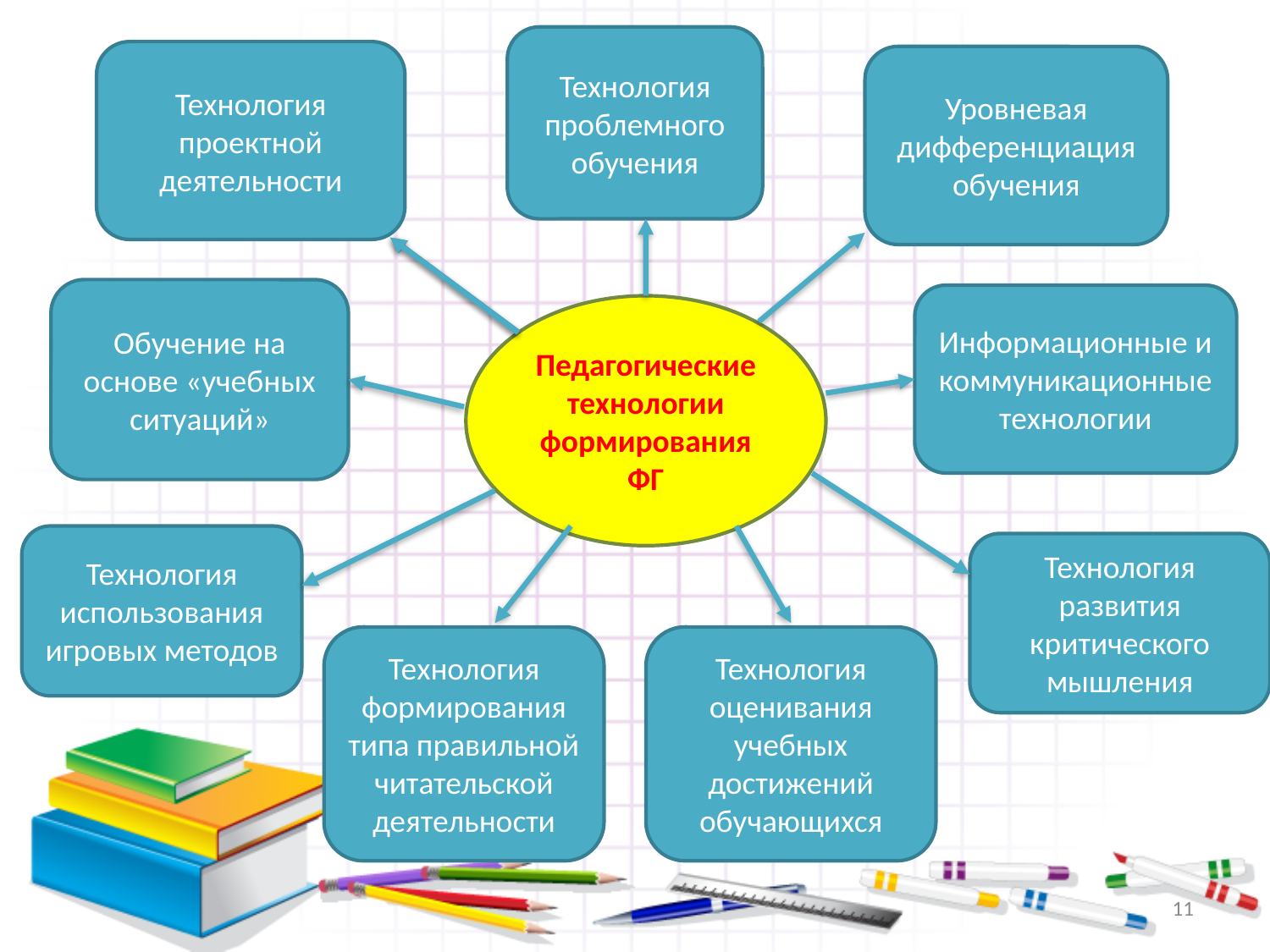

Технология проблемного обучения
#
Технология проектной деятельности
Уровневая дифференциация обучения
Обучение на основе «учебных ситуаций»
Информационные и коммуникационные технологии
Педагогические технологии формирования ФГ
Технология использования игровых методов
Технология развития критического мышления
Технология формирования типа правильной читательской деятельности
Технология оценивания учебных достижений обучающихся
11